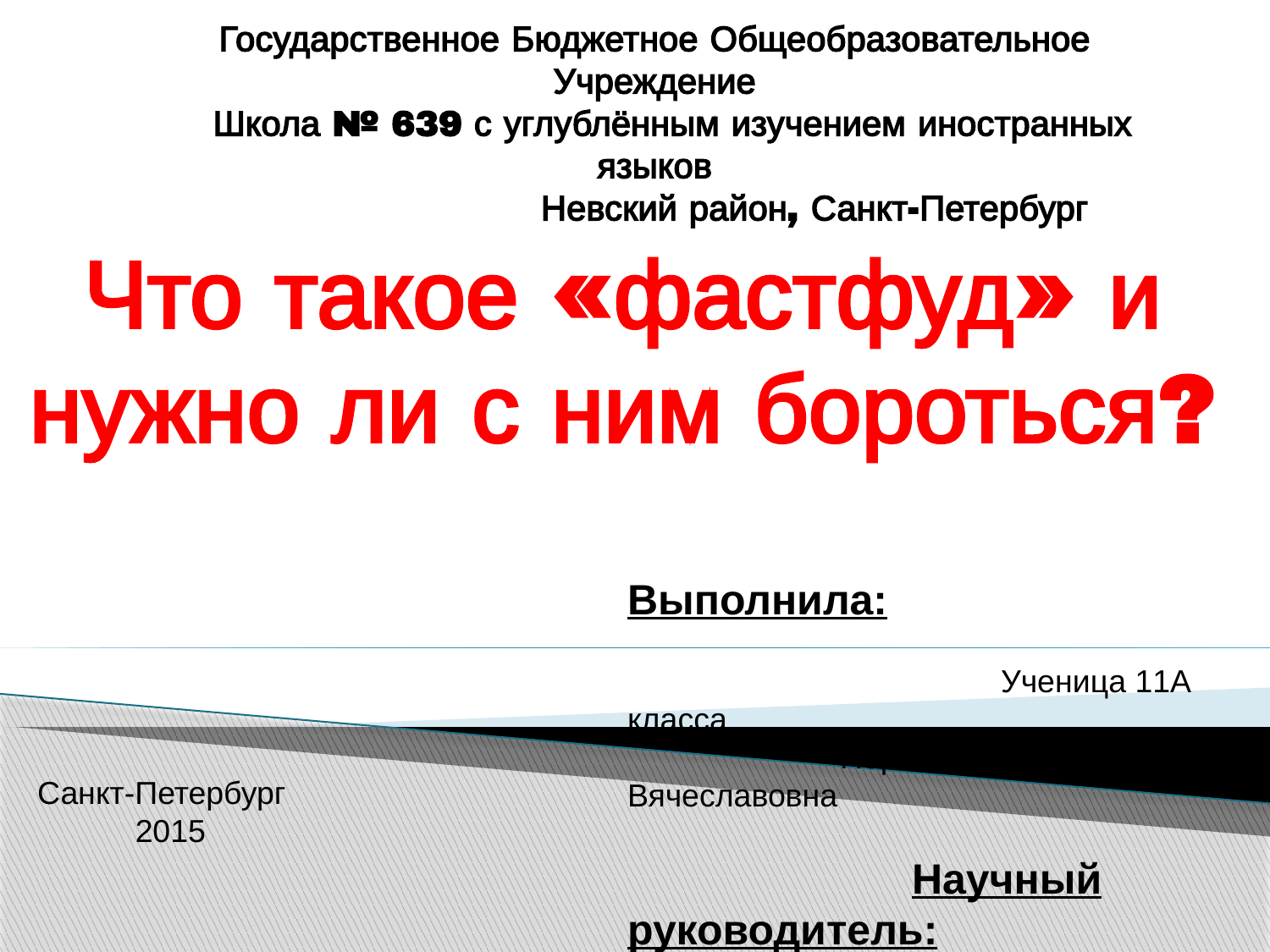

# Государственное Бюджетное Общеобразовательное Учреждение Школа № 639 с углублённым изучением иностранных языков Невский район, Санкт-Петербург
Что такое «фастфуд» и нужно ли с ним бороться?

Выполнила:
                                                                                                               Ученица 11А класса                                                                                  Порошина Надежда Вячеславовна
                                                                                                     Научный руководитель:
                                                                                                  Учитель Английского языка                                                                                         Купцова Оксана Георгиевна
Санкт-Петербург
           2015